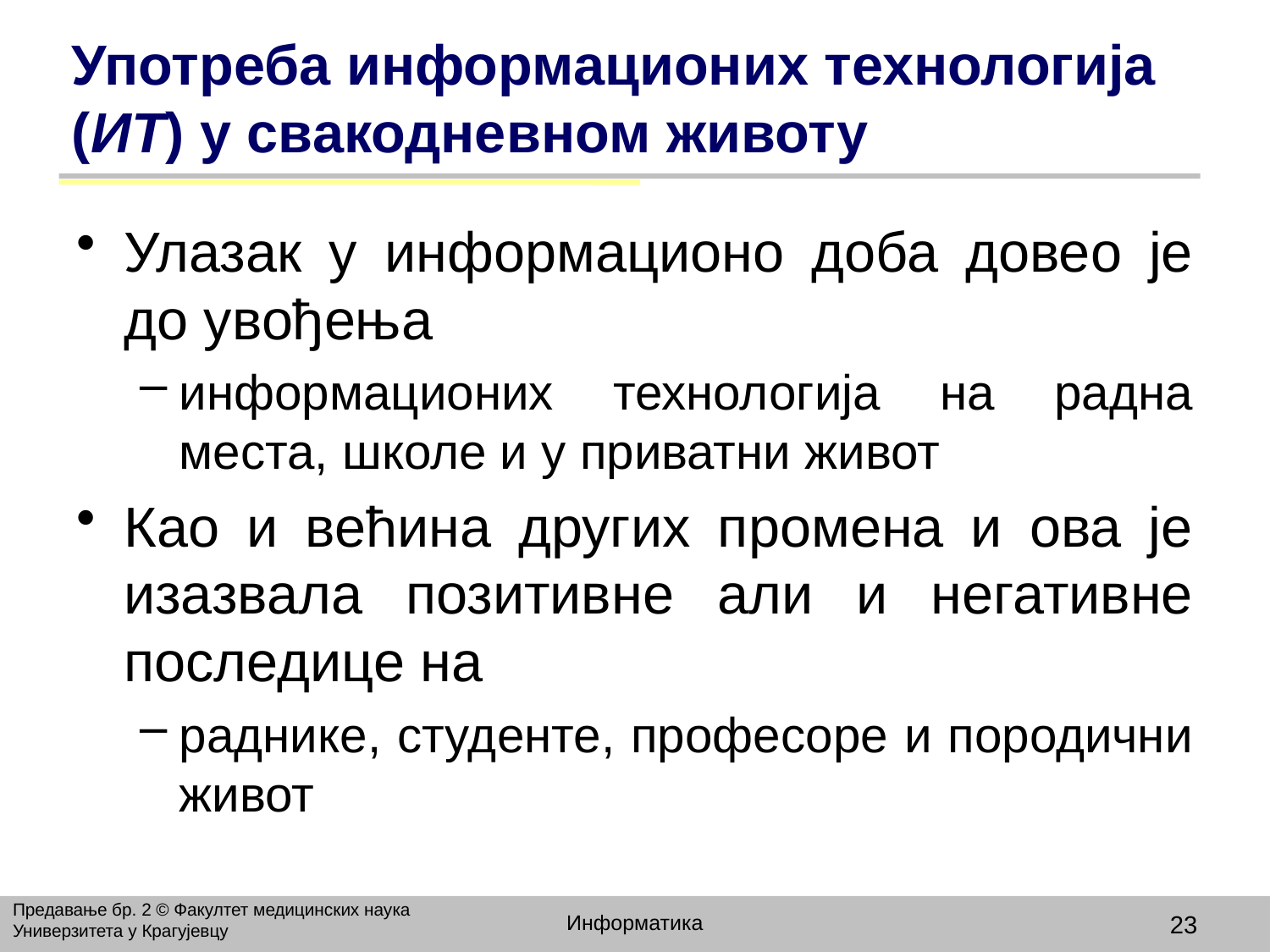

# Употреба информационих технологија (ИТ) у свакодневном животу
Улазак у информационо доба довео је до увођења
информационих технологија на радна места, школе и у приватни живот
Као и већина других промена и ова је изазвала позитивне али и негативне последице на
раднике, студенте, професоре и породични живот
Предавање бр. 2 © Факултет медицинских наука Универзитета у Крагујевцу
Информатика
23